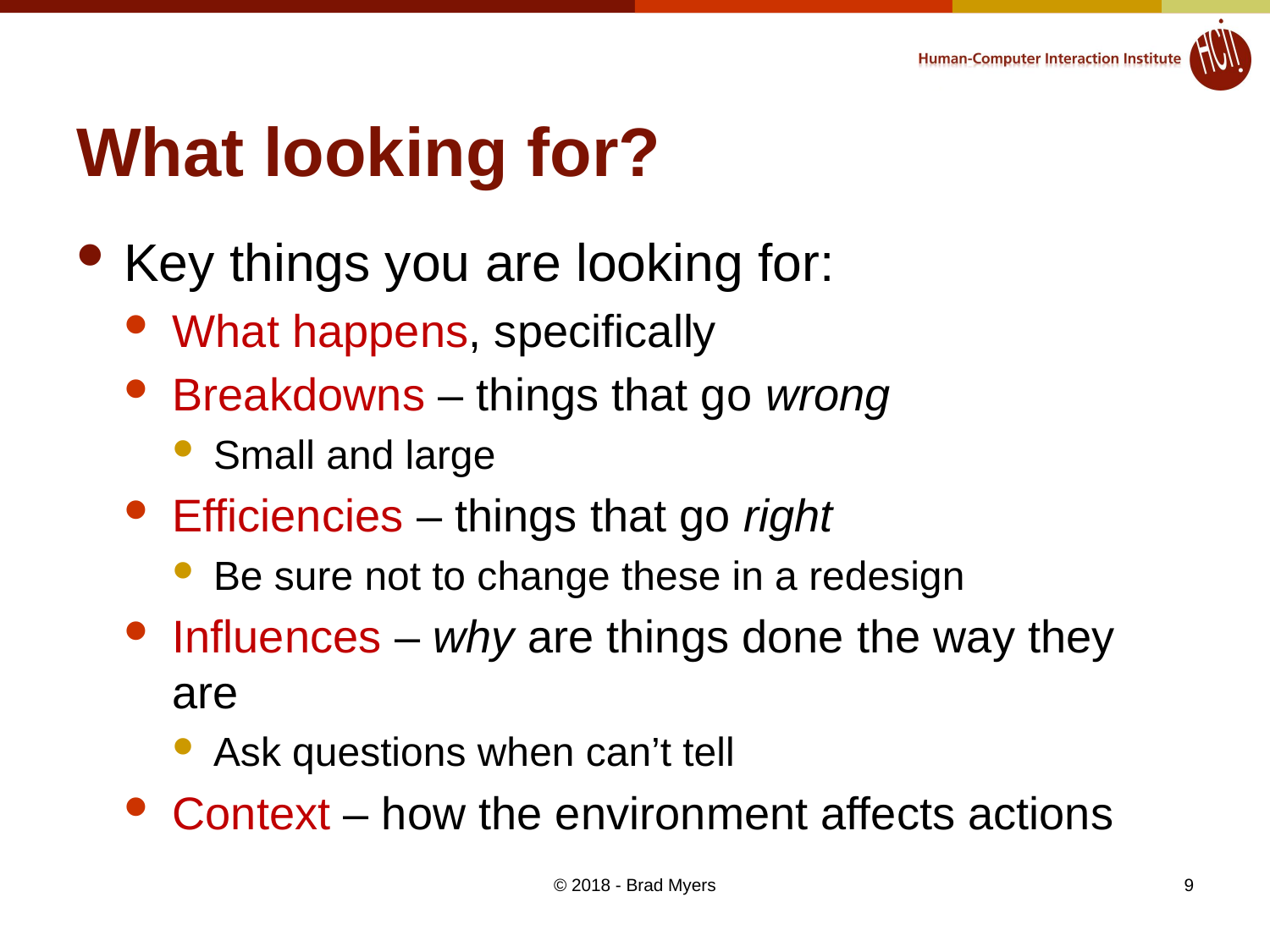

# What looking for?
Key things you are looking for:
What happens, specifically
Breakdowns – things that go wrong
Small and large
Efficiencies – things that go right
Be sure not to change these in a redesign
Influences – why are things done the way they are
Ask questions when can’t tell
Context – how the environment affects actions

© 2018 - Brad Myers
9